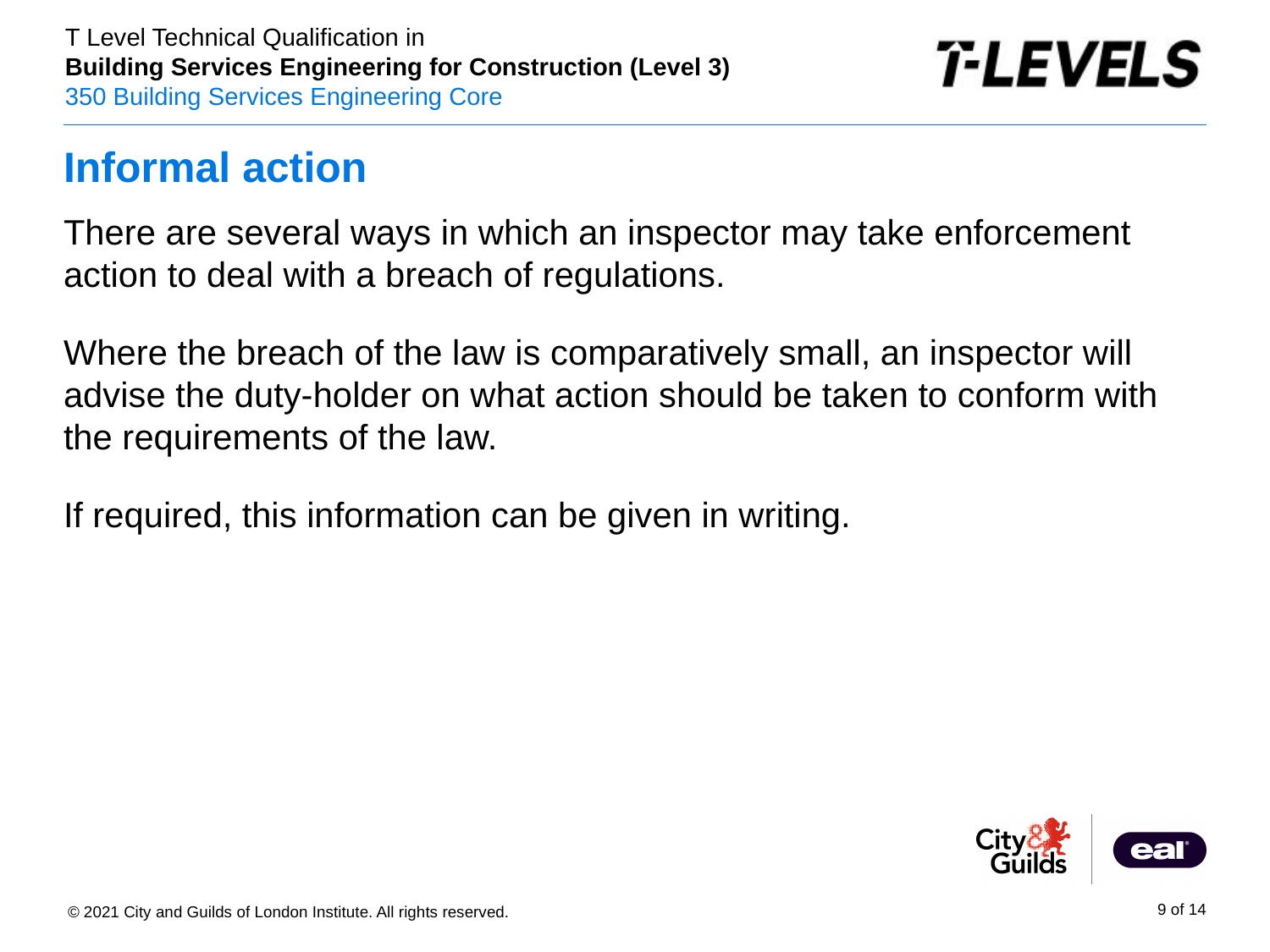

# Informal action
There are several ways in which an inspector may take enforcement action to deal with a breach of regulations.
Where the breach of the law is comparatively small, an inspector will advise the duty-holder on what action should be taken to conform with the requirements of the law.
If required, this information can be given in writing.